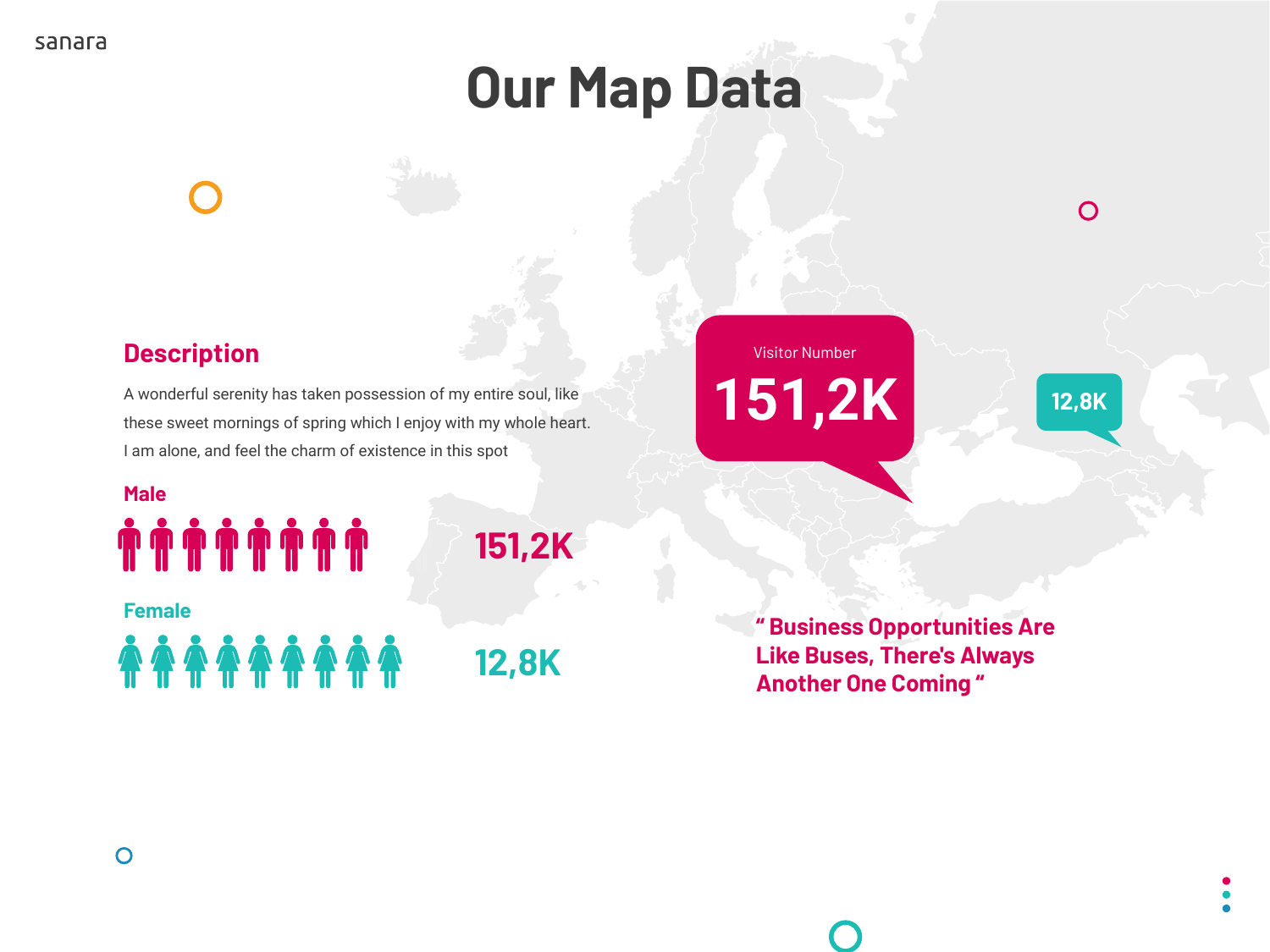

# Our Map Data

Description
Visitor Number
151,2K
A wonderful serenity has taken possession of my entire soul, like these sweet mornings of spring which I enjoy with my whole heart. I am alone, and feel the charm of existence in this spot

12,8K
Male
151,2K

Female
“ Business Opportunities Are Like Buses, There's Always Another One Coming “
12,8K